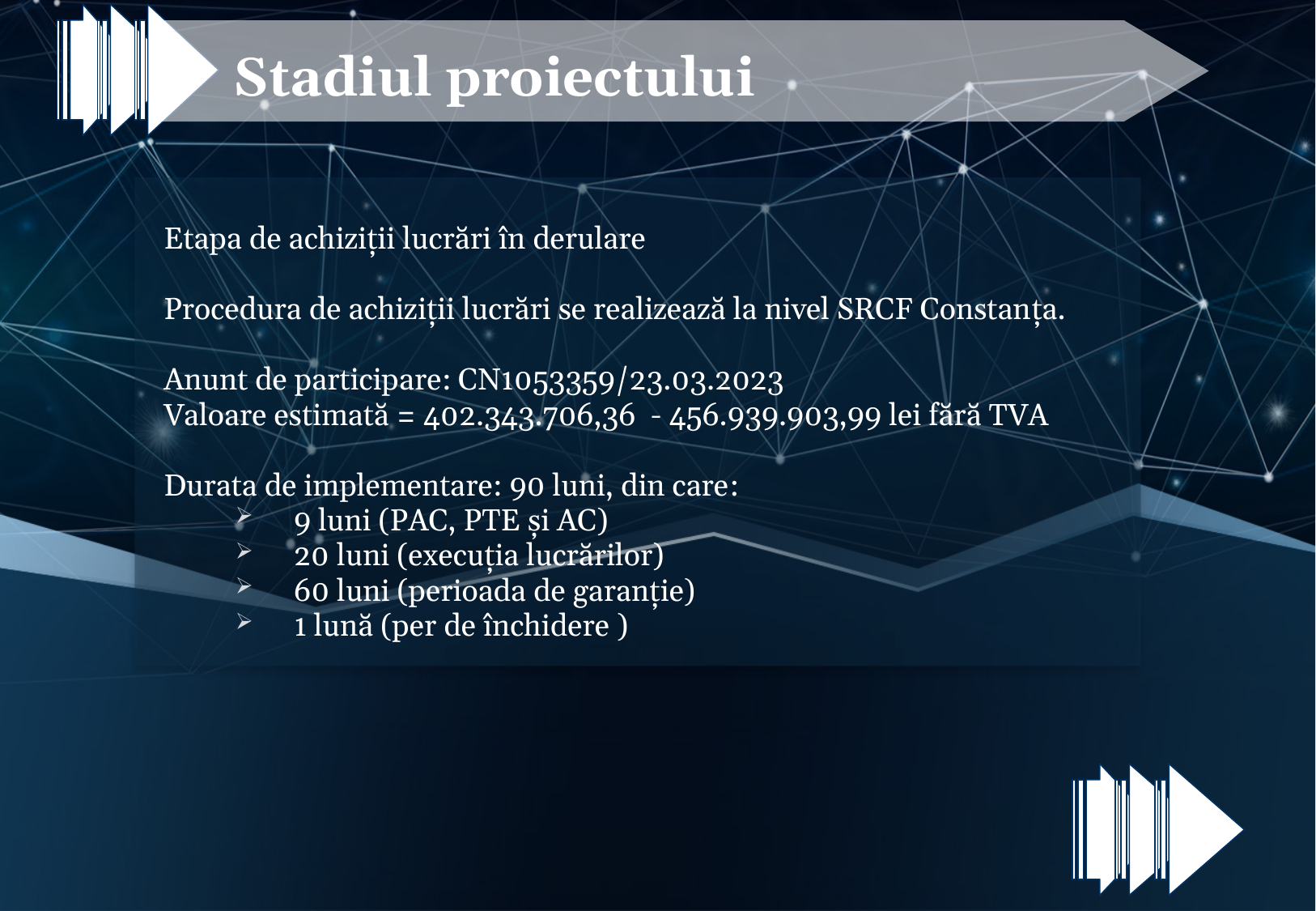

Stadiul proiectului
|  |
| --- |

Etapa de achiziții lucrări în derulare

Procedura de achiziții lucrări se realizează la nivel SRCF Constanța.

Anunt de participare: CN1053359/23.03.2023
Valoare estimată = 402.343.706,36  - 456.939.903,99 lei fără TVA

Durata de implementare: 90 luni, din care:
9 luni (PAC, PTE și AC)
20 luni (execuția lucrărilor)
60 luni (perioada de garanție)
1 lună (per de închidere )